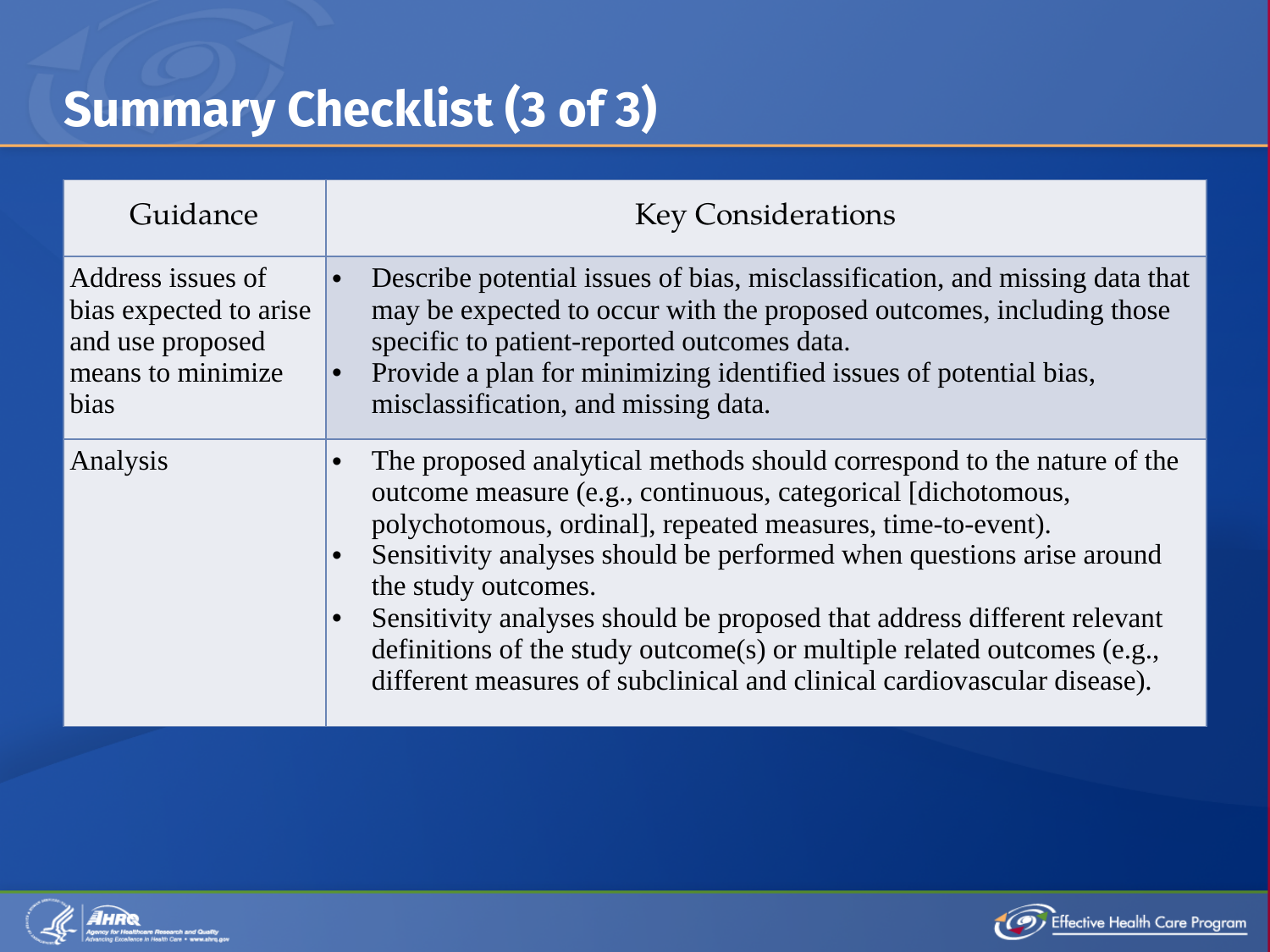

# Summary Checklist (3 of 3)
| Guidance | Key Considerations |
| --- | --- |
| Address issues of bias expected to arise and use proposed means to minimize bias | Describe potential issues of bias, misclassification, and missing data that may be expected to occur with the proposed outcomes, including those specific to patient-reported outcomes data. Provide a plan for minimizing identified issues of potential bias, misclassification, and missing data. |
| Analysis | The proposed analytical methods should correspond to the nature of the outcome measure (e.g., continuous, categorical [dichotomous, polychotomous, ordinal], repeated measures, time-to-event). Sensitivity analyses should be performed when questions arise around the study outcomes. Sensitivity analyses should be proposed that address different relevant definitions of the study outcome(s) or multiple related outcomes (e.g., different measures of subclinical and clinical cardiovascular disease). |